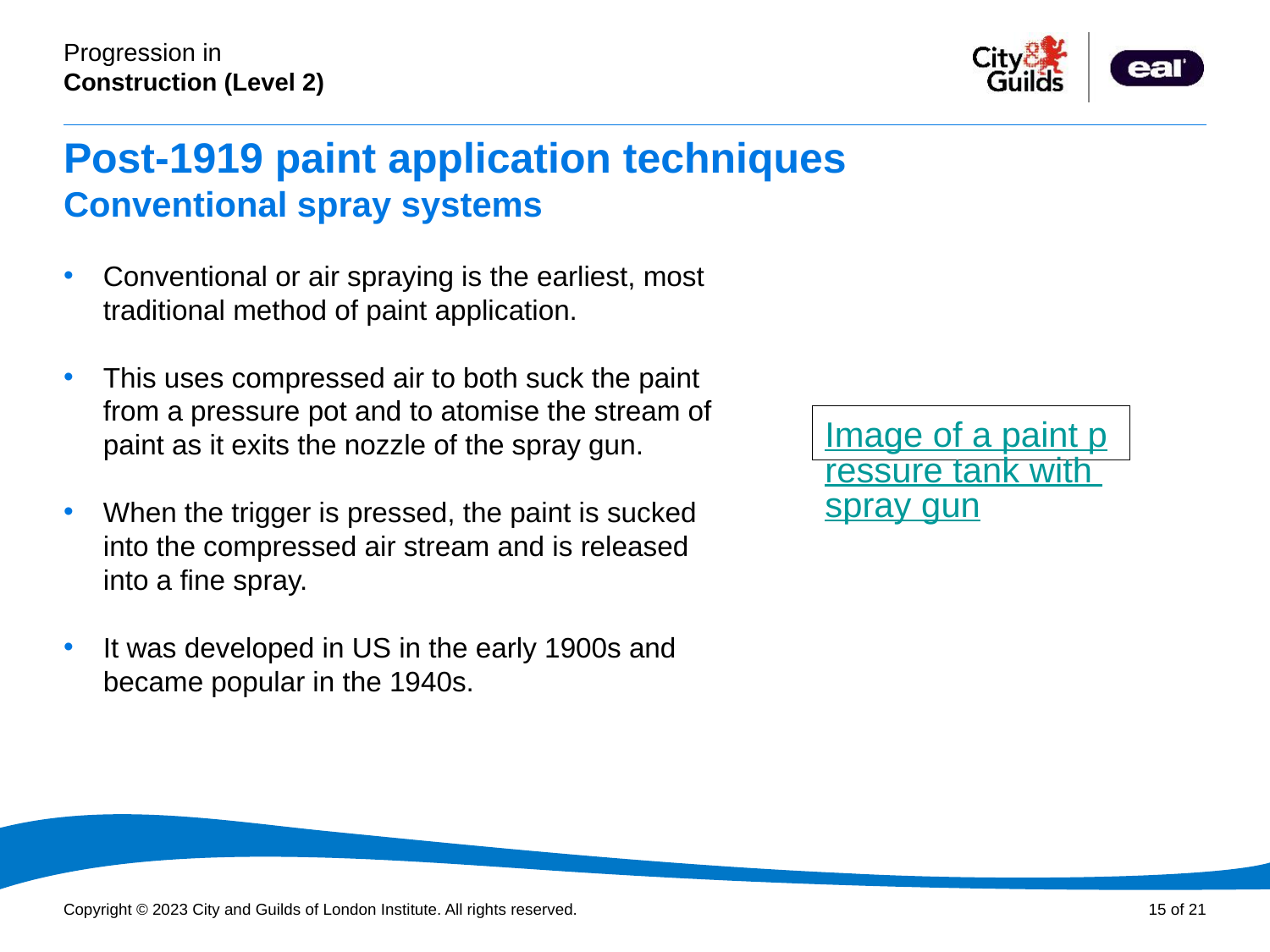

# Post-1919 paint application techniques
Conventional spray systems

Conventional or air spraying is the earliest, most traditional method of paint application.

This uses compressed air to both suck the paint from a pressure pot and to atomise the stream of paint as it exits the nozzle of the spray gun.

When the trigger is pressed, the paint is sucked into the compressed air stream and is released into a fine spray.

It was developed in US in the early 1900s and became popular in the 1940s.

Image of a paint pressure tank with spray gun